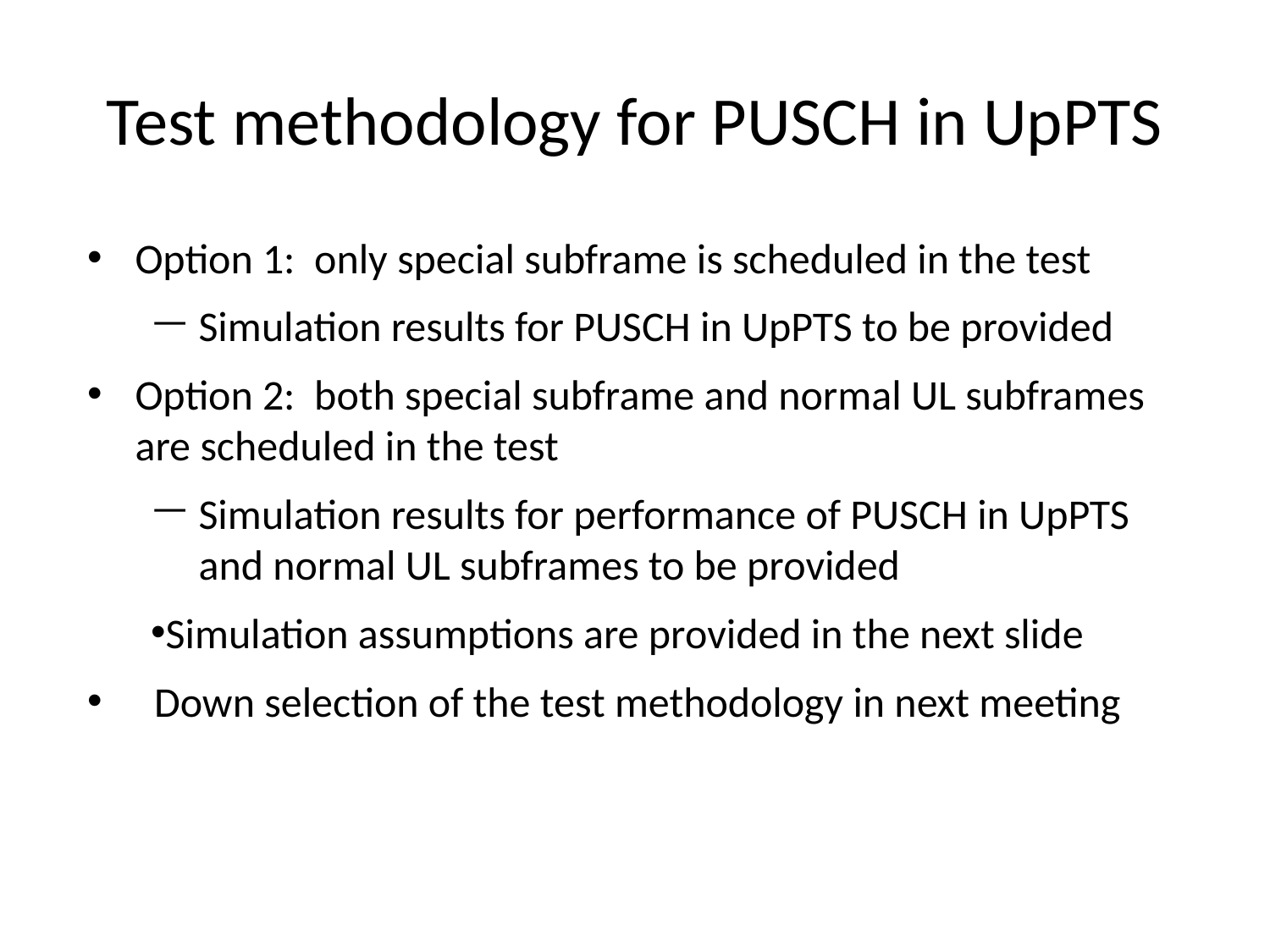

# Test methodology for PUSCH in UpPTS
Option 1:  only special subframe is scheduled in the test
Simulation results for PUSCH in UpPTS to be provided
Option 2:  both special subframe and normal UL subframes are scheduled in the test
Simulation results for performance of PUSCH in UpPTS and normal UL subframes to be provided
Simulation assumptions are provided in the next slide
  Down selection of the test methodology in next meeting